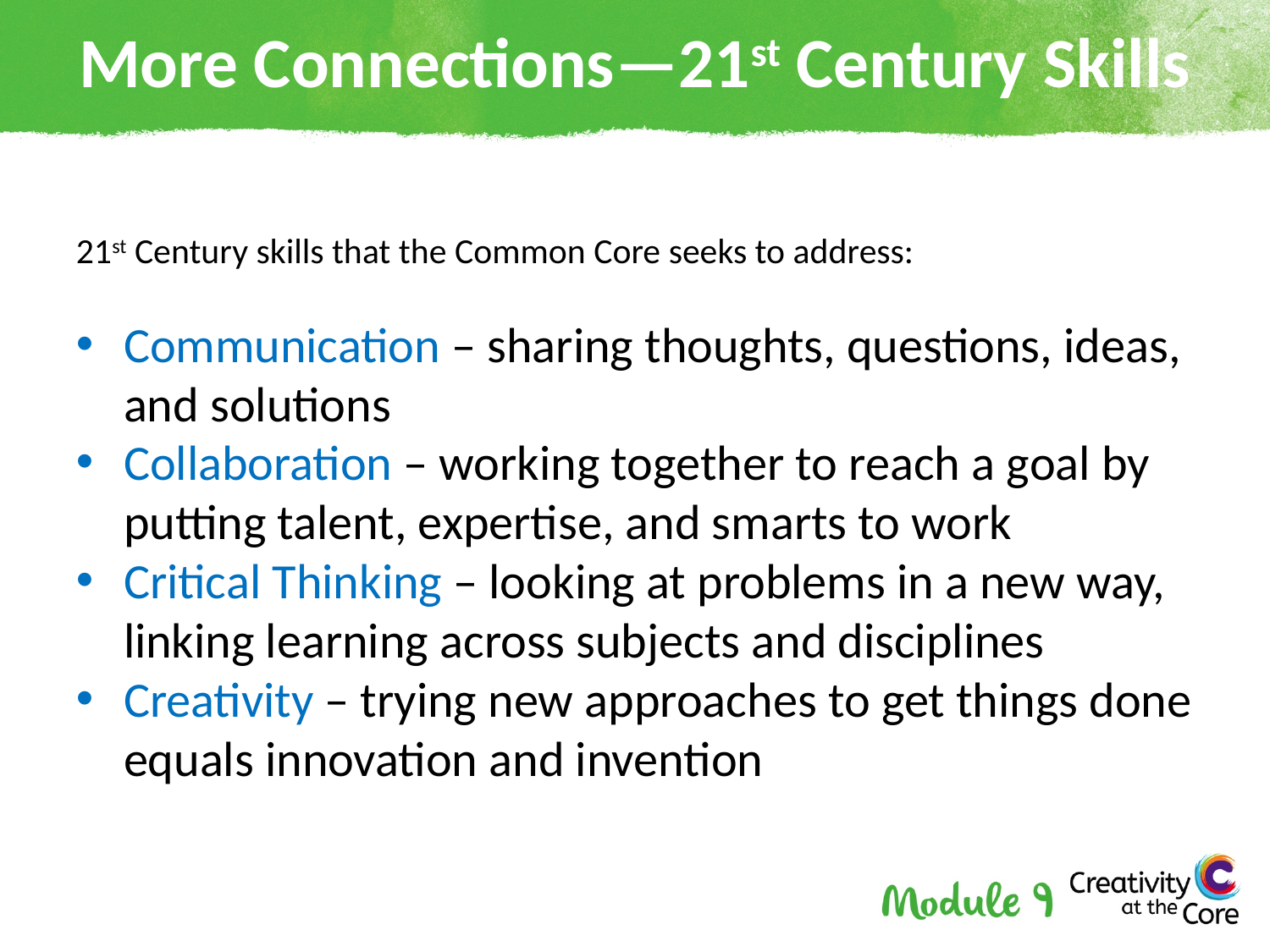

# More Connections—21st Century Skills
21st Century skills that the Common Core seeks to address:

Communication – sharing thoughts, questions, ideas, and solutions
Collaboration – working together to reach a goal by putting talent, expertise, and smarts to work
Critical Thinking – looking at problems in a new way, linking learning across subjects and disciplines
Creativity – trying new approaches to get things done equals innovation and invention